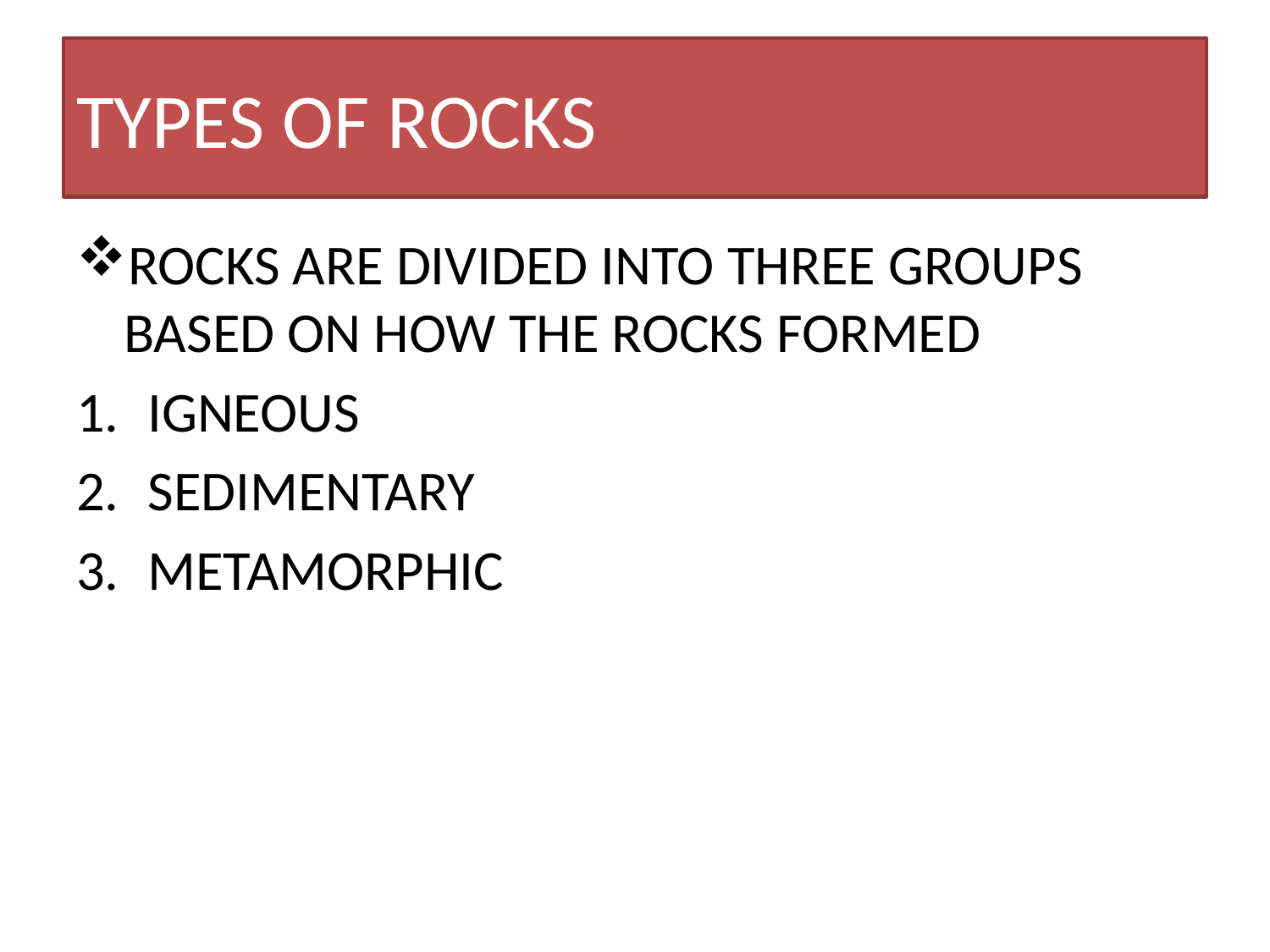

# TYPES OF ROCKS
ROCKS ARE DIVIDED INTO THREE GROUPS BASED ON HOW THE ROCKS FORMED
IGNEOUS
SEDIMENTARY
METAMORPHIC